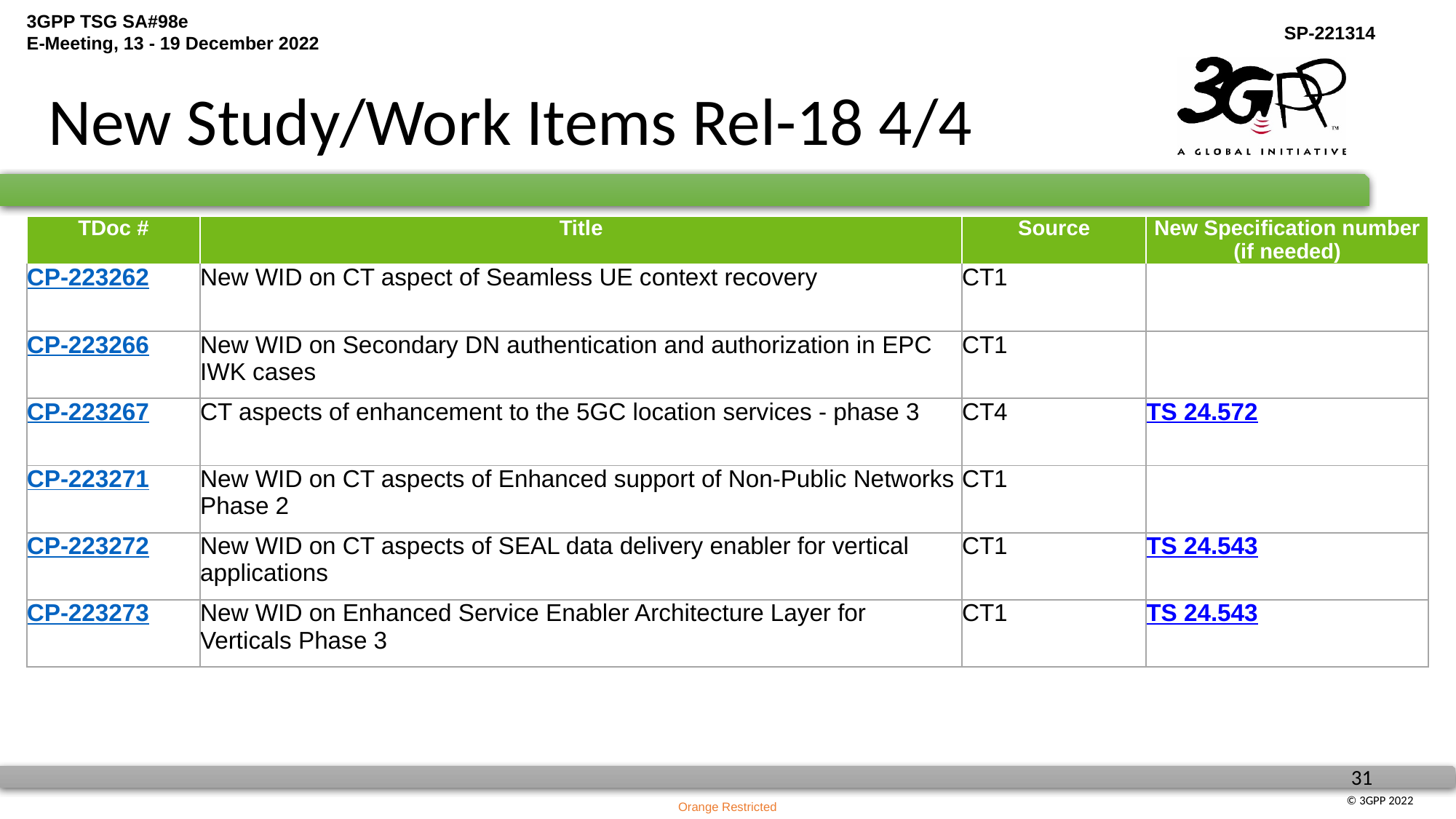

# New Study/Work Items Rel-18 4/4
| TDoc # | Title | Source | New Specification number (if needed) |
| --- | --- | --- | --- |
| CP-223262 | New WID on CT aspect of Seamless UE context recovery | CT1 |  |
| CP-223266 | New WID on Secondary DN authentication and authorization in EPC IWK cases | CT1 |  |
| CP-223267 | CT aspects of enhancement to the 5GC location services - phase 3 | CT4 | TS 24.572 |
| CP-223271 | New WID on CT aspects of Enhanced support of Non-Public Networks Phase 2 | CT1 |  |
| CP-223272 | New WID on CT aspects of SEAL data delivery enabler for vertical applications | CT1 | TS 24.543 |
| CP-223273 | New WID on Enhanced Service Enabler Architecture Layer for Verticals Phase 3 | CT1 | TS 24.543 |